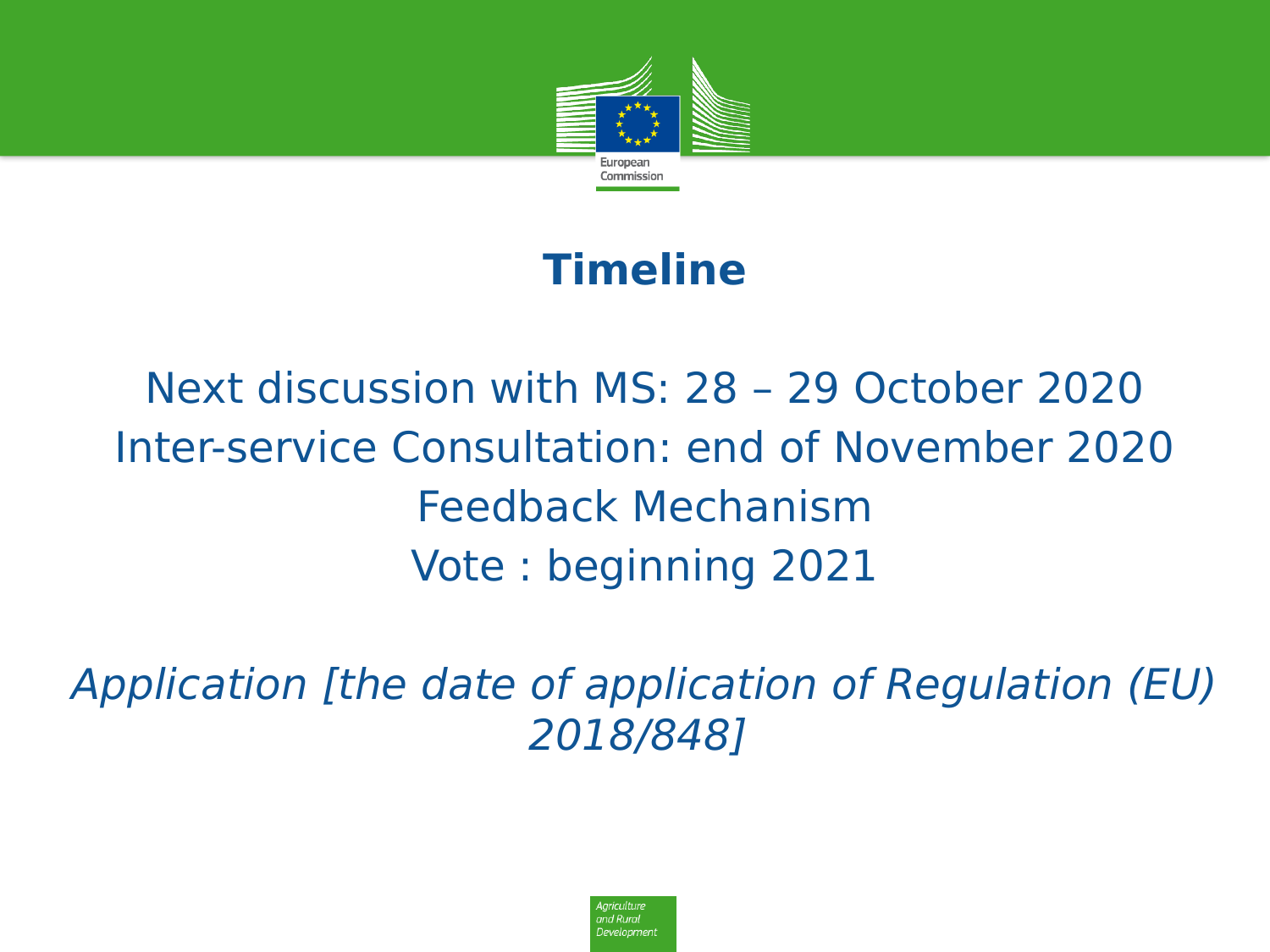

Timeline

Next discussion with MS: 28 – 29 October 2020
Inter-service Consultation: end of November 2020
Feedback Mechanism
Vote : beginning 2021

Application [the date of application of Regulation (EU) 2018/848]